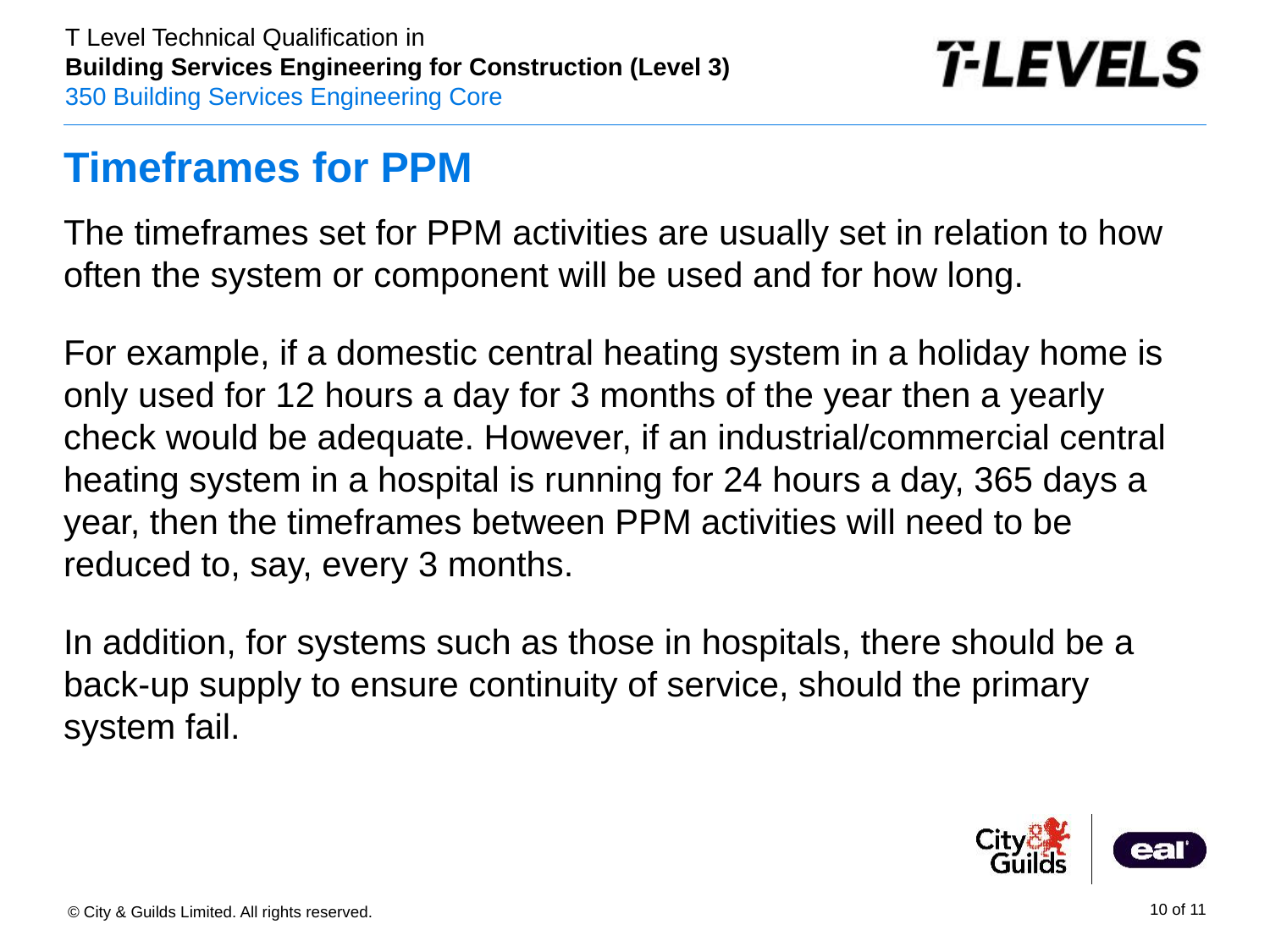

# Timeframes for PPM
The timeframes set for PPM activities are usually set in relation to how often the system or component will be used and for how long.
For example, if a domestic central heating system in a holiday home is only used for 12 hours a day for 3 months of the year then a yearly check would be adequate. However, if an industrial/commercial central heating system in a hospital is running for 24 hours a day, 365 days a year, then the timeframes between PPM activities will need to be reduced to, say, every 3 months.
In addition, for systems such as those in hospitals, there should be a back-up supply to ensure continuity of service, should the primary system fail.